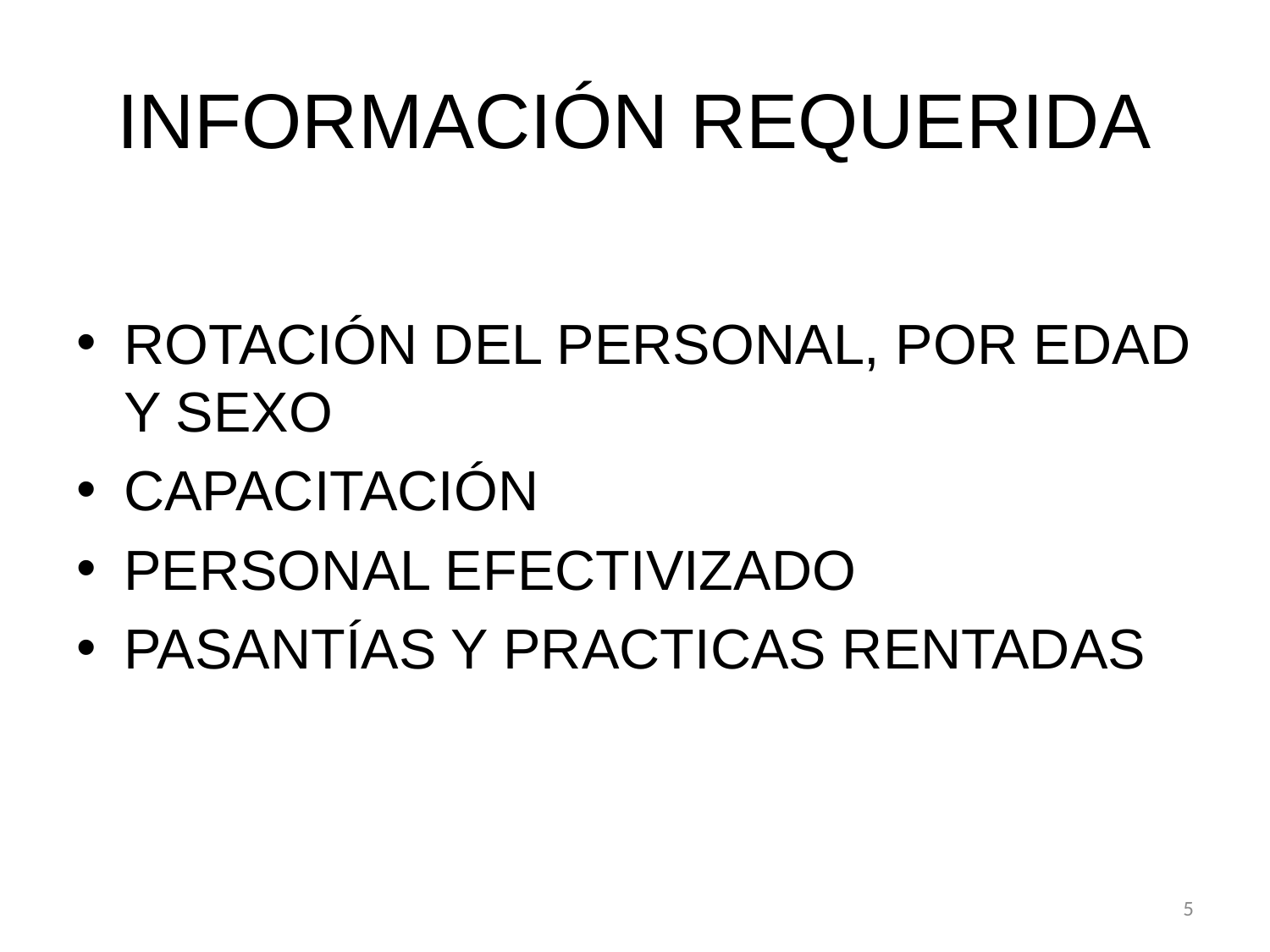

# INFORMACIÓN REQUERIDA

ROTACIÓN DEL PERSONAL, POR EDAD Y SEXO
CAPACITACIÓN
PERSONAL EFECTIVIZADO
PASANTÍAS Y PRACTICAS RENTADAS

5